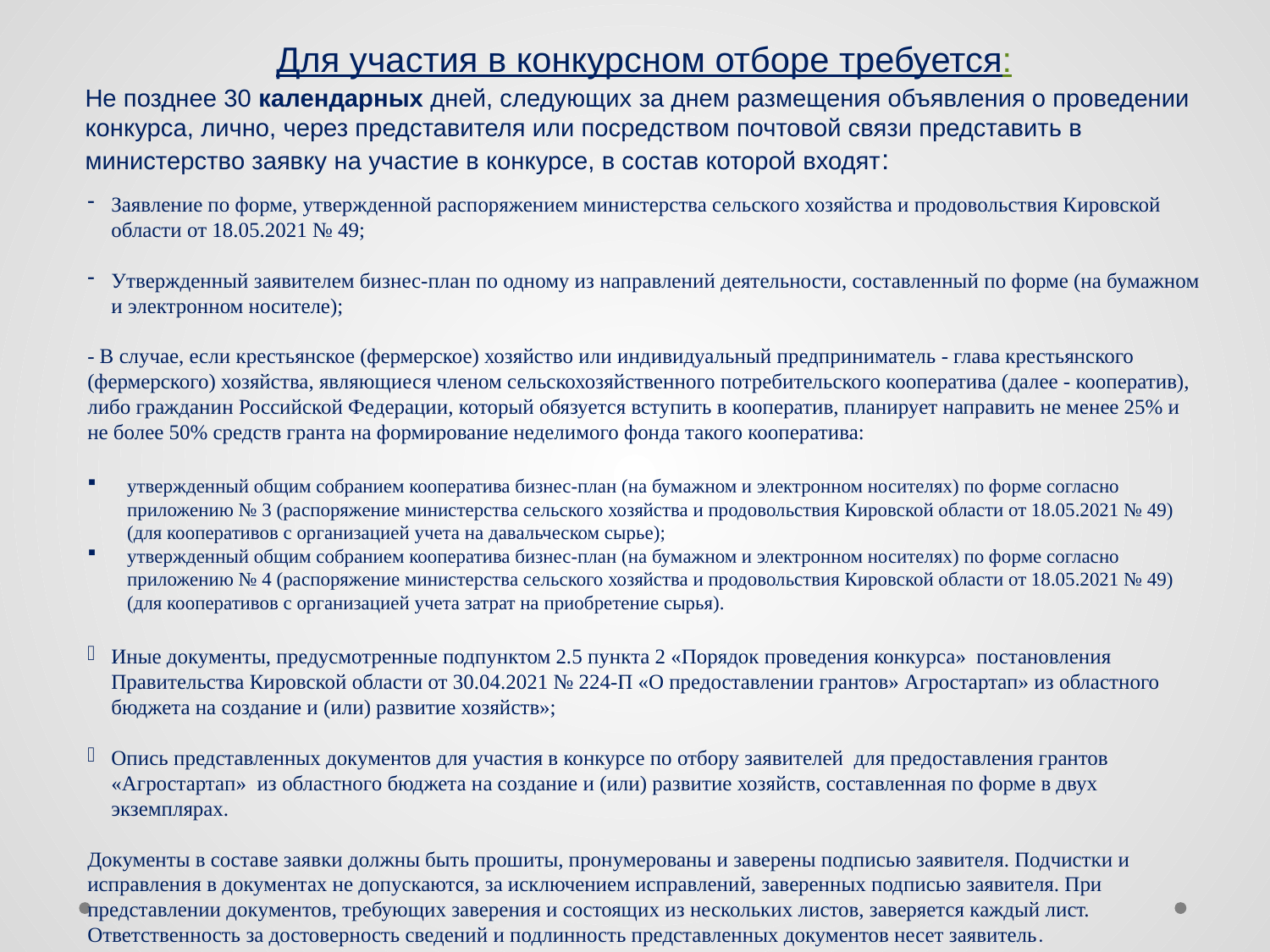

# Для участия в конкурсном отборе требуется:
Не позднее 30 календарных дней, следующих за днем размещения объявления о проведении конкурса, лично, через представителя или посредством почтовой связи представить в министерство заявку на участие в конкурсе, в состав которой входят:
Заявление по форме, утвержденной распоряжением министерства сельского хозяйства и продовольствия Кировской области от 18.05.2021 № 49;

Утвержденный заявителем бизнес-план по одному из направлений деятельности, составленный по форме (на бумажном и электронном носителе);

- В случае, если крестьянское (фермерское) хозяйство или индивидуальный предприниматель - глава крестьянского (фермерского) хозяйства, являющиеся членом сельскохозяйственного потребительского кооператива (далее - кооператив), либо гражданин Российской Федерации, который обязуется вступить в кооператив, планирует направить не менее 25% и не более 50% средств гранта на формирование неделимого фонда такого кооператива:

утвержденный общим собранием кооператива бизнес-план (на бумажном и электронном носителях) по форме согласно приложению № 3 (распоряжение министерства сельского хозяйства и продовольствия Кировской области от 18.05.2021 № 49) (для кооперативов с организацией учета на давальческом сырье);
утвержденный общим собранием кооператива бизнес-план (на бумажном и электронном носителях) по форме согласно приложению № 4 (распоряжение министерства сельского хозяйства и продовольствия Кировской области от 18.05.2021 № 49) (для кооперативов с организацией учета затрат на приобретение сырья).

Иные документы, предусмотренные подпунктом 2.5 пункта 2 «Порядок проведения конкурса»  постановления Правительства Кировской области от 30.04.2021 № 224-П «О предоставлении грантов» Агростартап» из областного бюджета на создание и (или) развитие хозяйств»;

Опись представленных документов для участия в конкурсе по отбору заявителей  для предоставления грантов «Агростартап»  из областного бюджета на создание и (или) развитие хозяйств, составленная по форме в двух экземплярах.

Документы в составе заявки должны быть прошиты, пронумерованы и заверены подписью заявителя. Подчистки и исправления в документах не допускаются, за исключением исправлений, заверенных подписью заявителя. При представлении документов, требующих заверения и состоящих из нескольких листов, заверяется каждый лист. Ответственность за достоверность сведений и подлинность представленных документов несет заявитель.